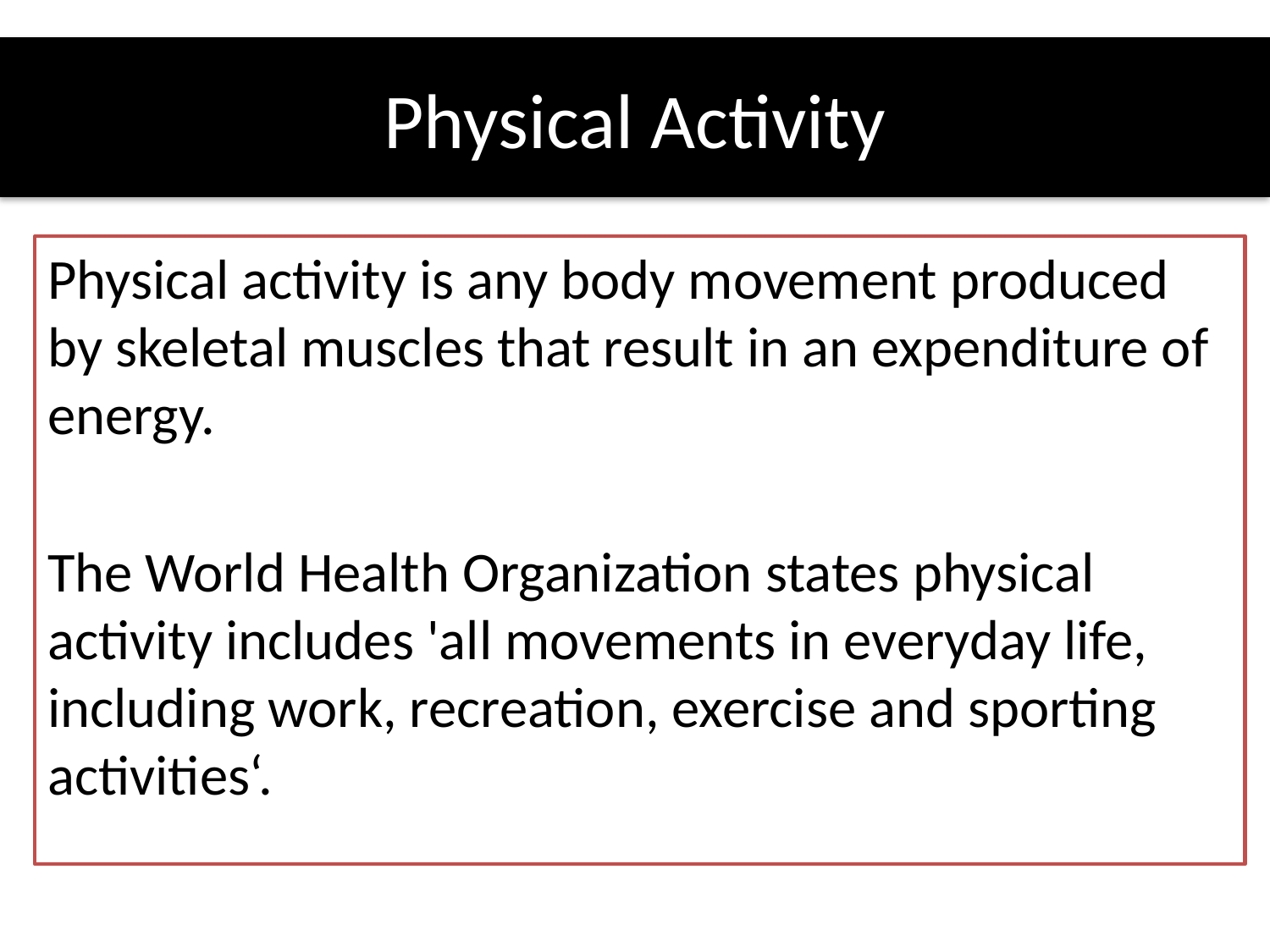

# Physical Activity
Physical activity is any body movement produced by skeletal muscles that result in an expenditure of energy.

The World Health Organization states physical activity includes 'all movements in everyday life, including work, recreation, exercise and sporting activities‘.